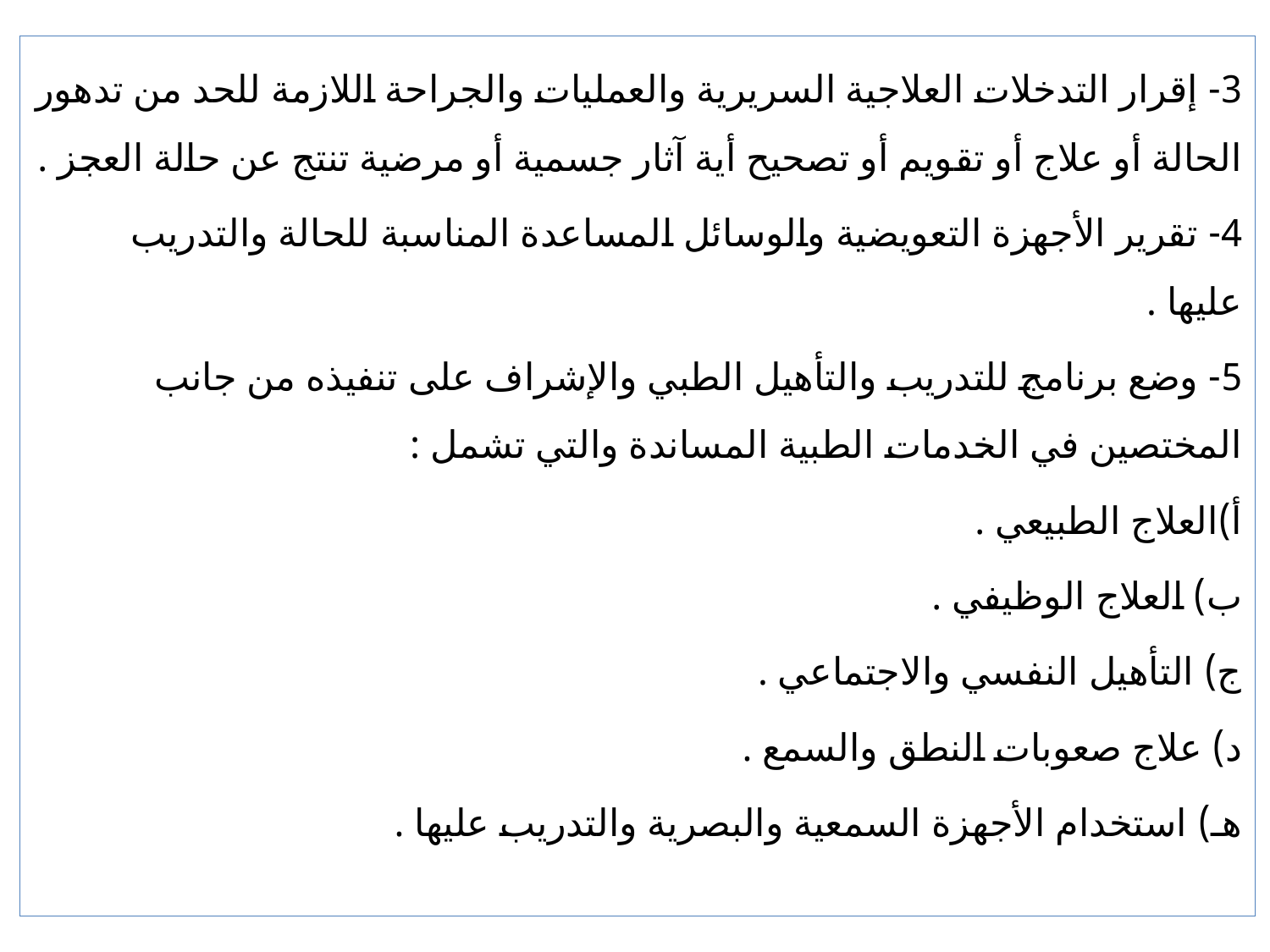

3- إقرار التدخلات العلاجية السريرية والعمليات والجراحة اللازمة للحد من تدهور الحالة أو علاج أو تقويم أو تصحيح أية آثار جسمية أو مرضية تنتج عن حالة العجز .
4- تقرير الأجهزة التعويضية والوسائل المساعدة المناسبة للحالة والتدريب عليها .
5- وضع برنامج للتدريب والتأهيل الطبي والإشراف على تنفيذه من جانب المختصين في الخدمات الطبية المساندة والتي تشمل :
أ)العلاج الطبيعي .
ب) العلاج الوظيفي .
ج) التأهيل النفسي والاجتماعي .
د) علاج صعوبات النطق والسمع .
هـ) استخدام الأجهزة السمعية والبصرية والتدريب عليها .